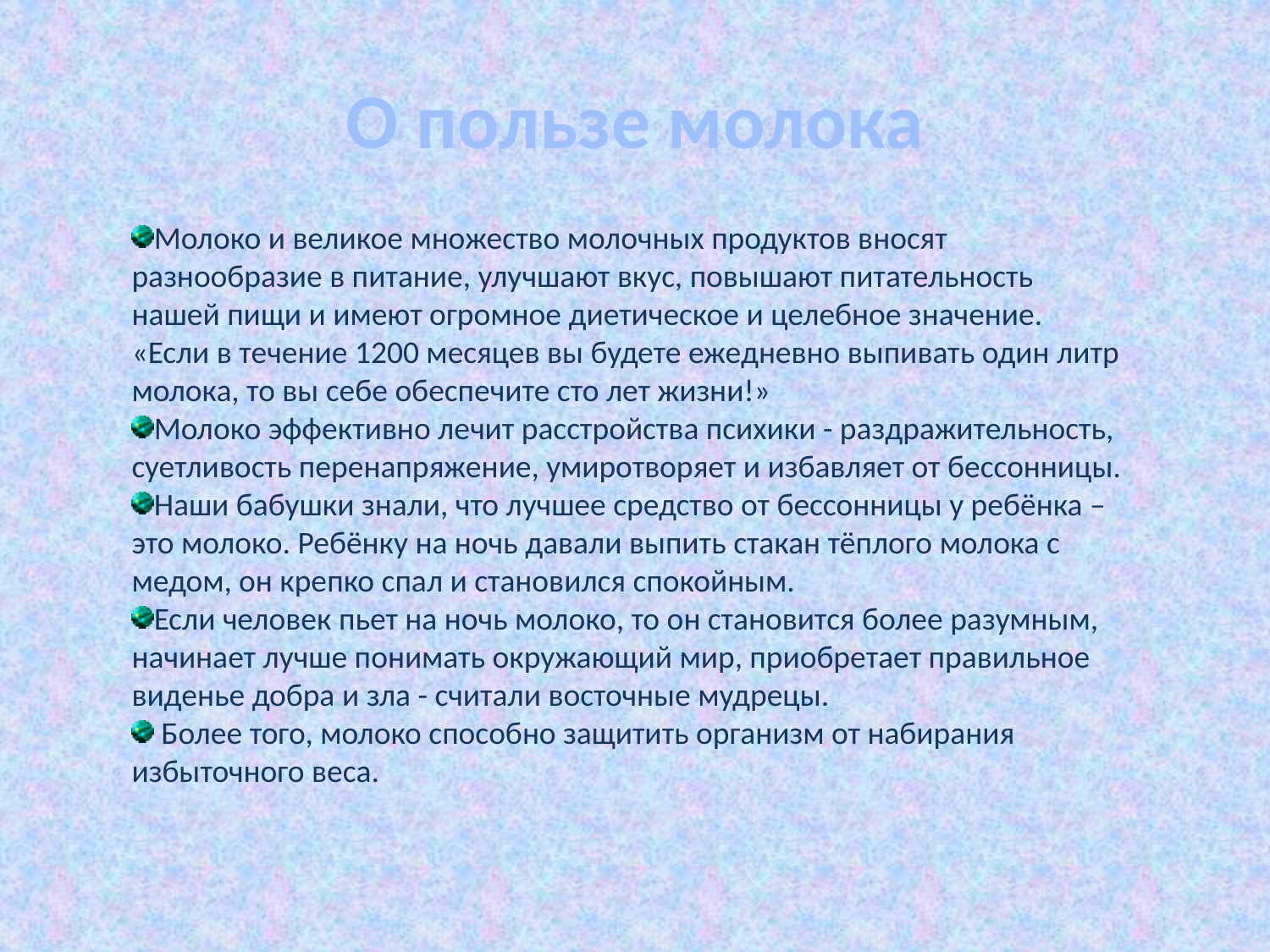

# О пользе молока
Молоко и великое множество молочных продуктов вносят разнообразие в питание, улучшают вкус, повышают питательность нашей пищи и имеют огромное диетическое и целебное значение. «Если в течение 1200 месяцев вы будете ежедневно выпивать один литр молока, то вы себе обеспечите сто лет жизни!»
Молоко эффективно лечит расстройства психики - раздражительность, суетливость перенапряжение, умиротворяет и избавляет от бессонницы.
Наши бабушки знали, что лучшее средство от бессонницы у ребёнка – это молоко. Ребёнку на ночь давали выпить стакан тёплого молока с медом, он крепко спал и становился спокойным.
Если человек пьет на ночь молоко, то он становится более разумным, начинает лучше понимать окружающий мир, приобретает правильное виденье добра и зла - считали восточные мудрецы.
 Более того, молоко способно защитить организм от набирания избыточного веса.